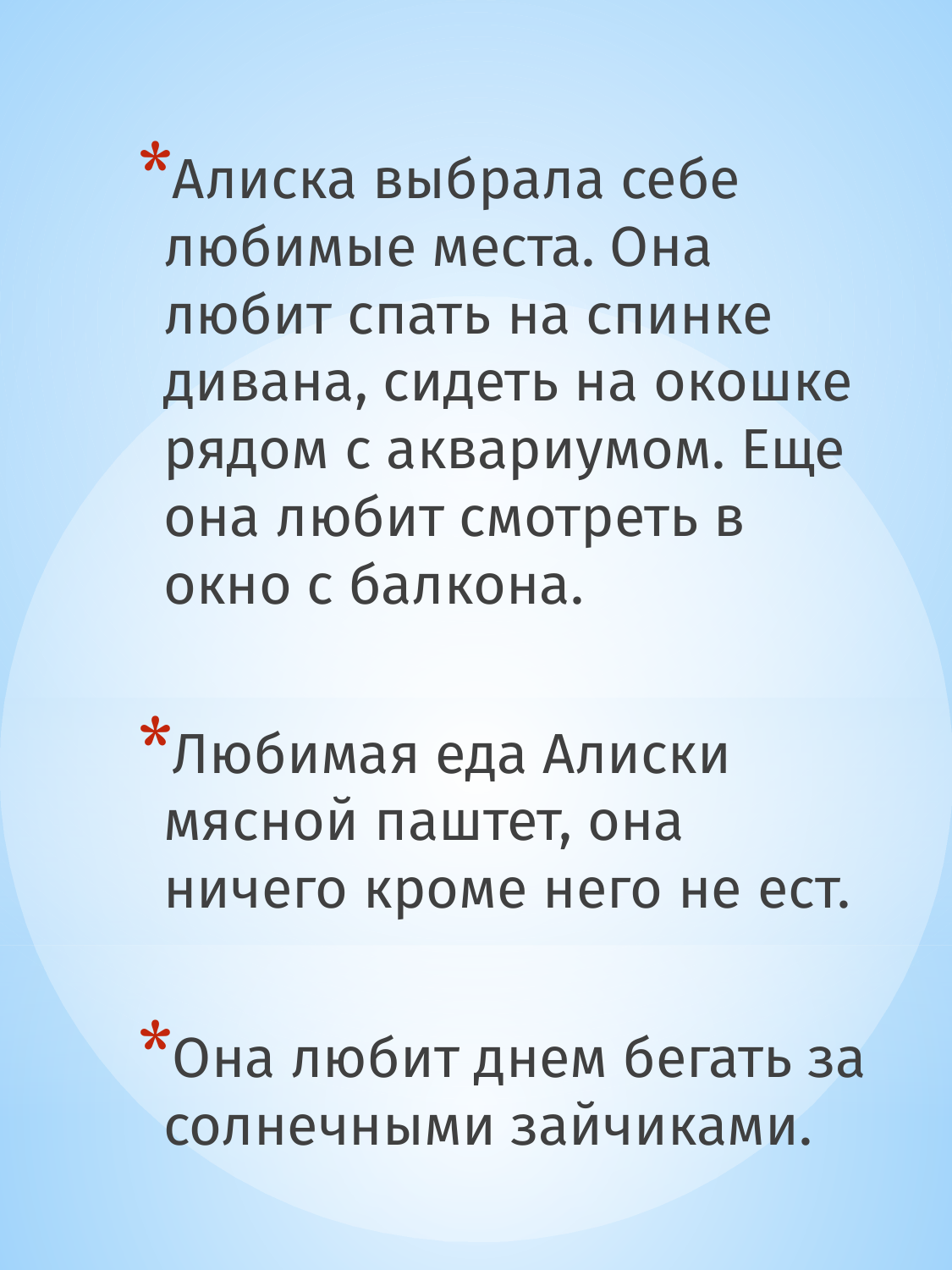

Алиска выбрала себе любимые места. Она любит спать на спинке дивана, сидеть на окошке рядом с аквариумом. Еще она любит смотреть в окно с балкона.

Любимая еда Алиски мясной паштет, она ничего кроме него не ест.

Она любит днем бегать за солнечными зайчиками.